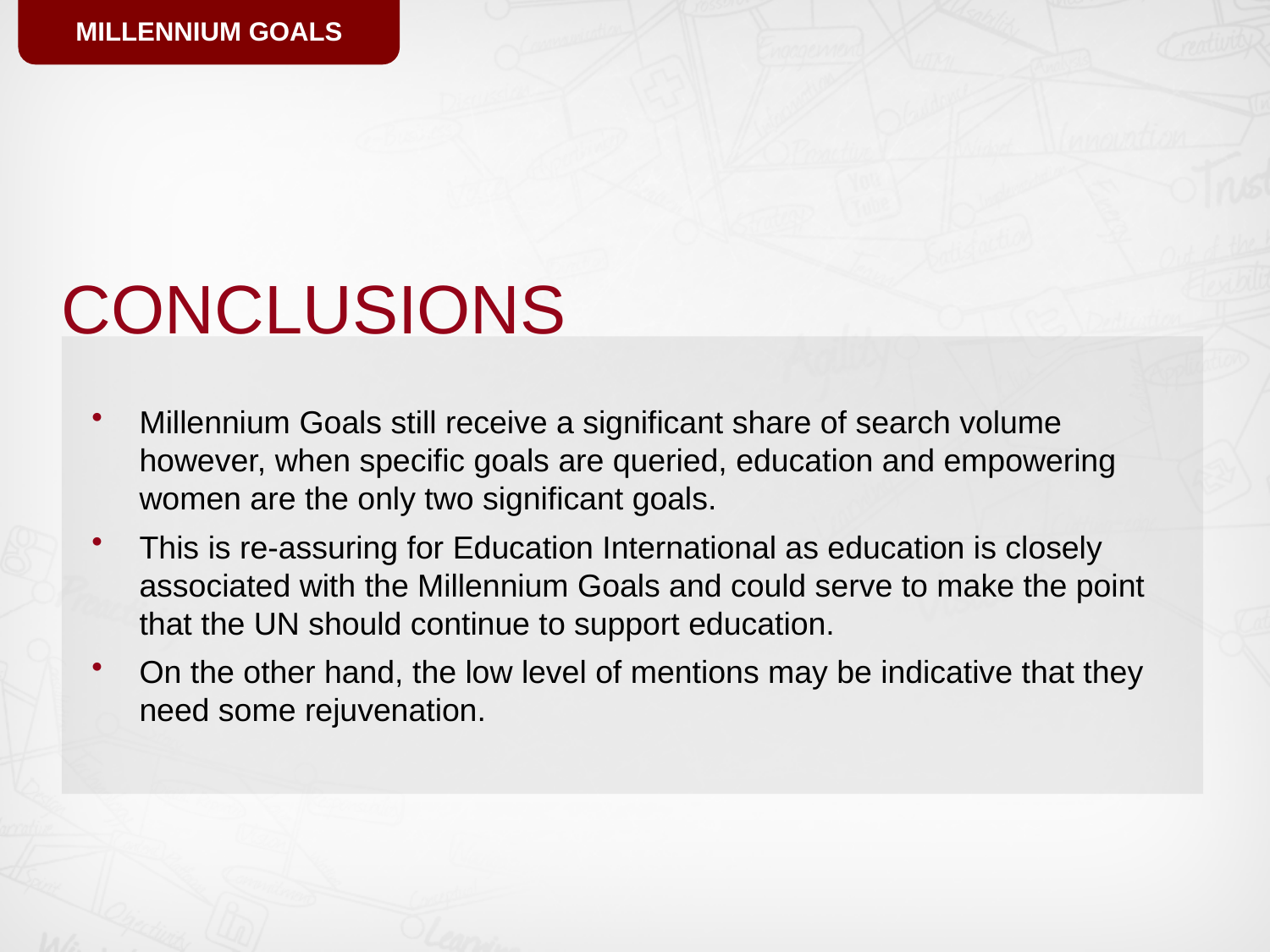

Millennium goals
# Conclusions
Millennium Goals still receive a significant share of search volume however, when specific goals are queried, education and empowering women are the only two significant goals.
This is re-assuring for Education International as education is closely associated with the Millennium Goals and could serve to make the point that the UN should continue to support education.
On the other hand, the low level of mentions may be indicative that they need some rejuvenation.